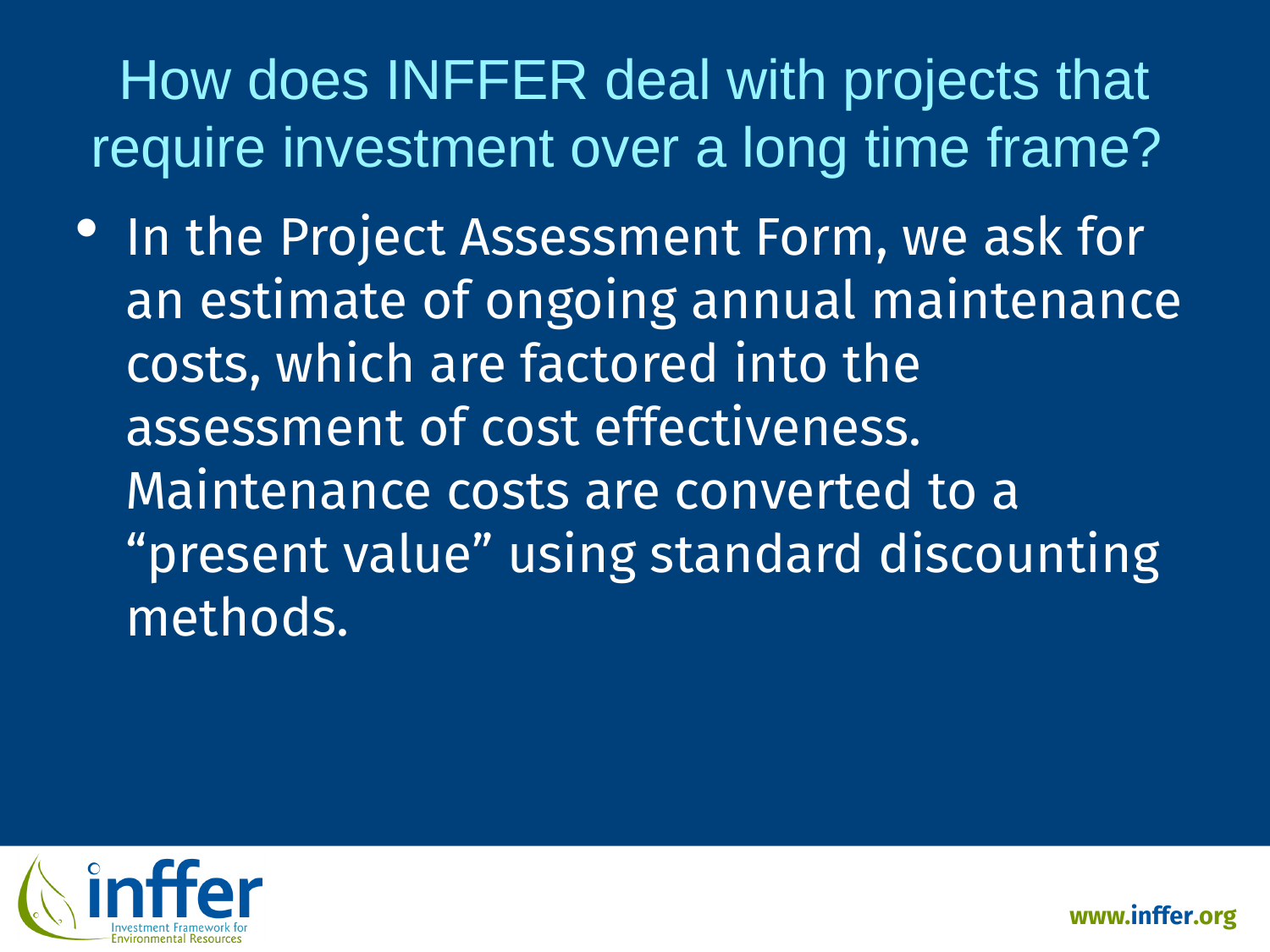

# How does INFFER deal with projects that require investment over a long time frame?
In the Project Assessment Form, we ask for an estimate of ongoing annual maintenance costs, which are factored into the assessment of cost effectiveness. Maintenance costs are converted to a “present value” using standard discounting methods.